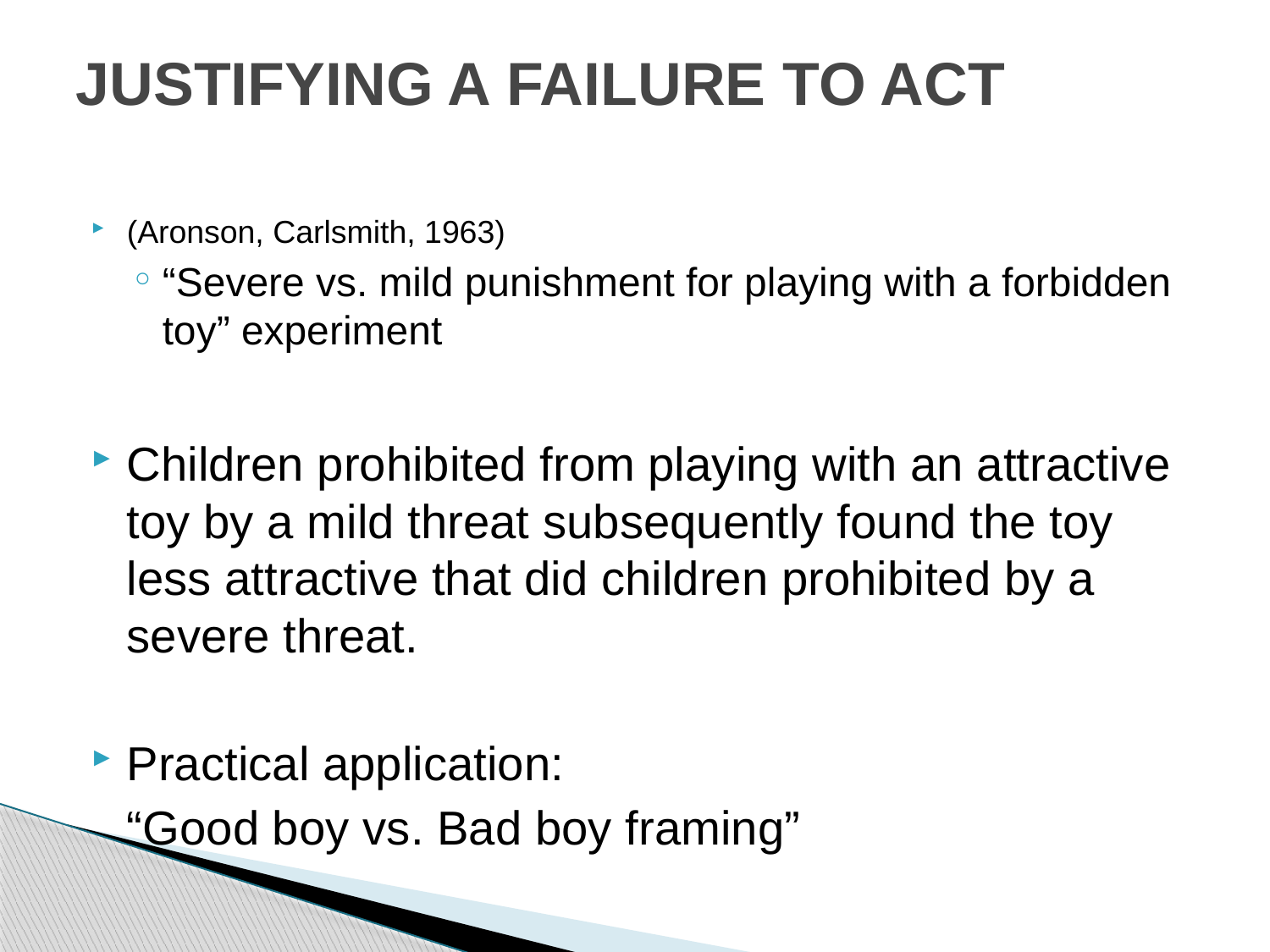

# JUSTIFYING A FAILURE TO ACT
(Aronson, Carlsmith, 1963)
“Severe vs. mild punishment for playing with a forbidden toy” experiment

Children prohibited from playing with an attractive toy by a mild threat subsequently found the toy less attractive that did children prohibited by a severe threat.

Practical application:
	“Good boy vs. Bad boy framing”